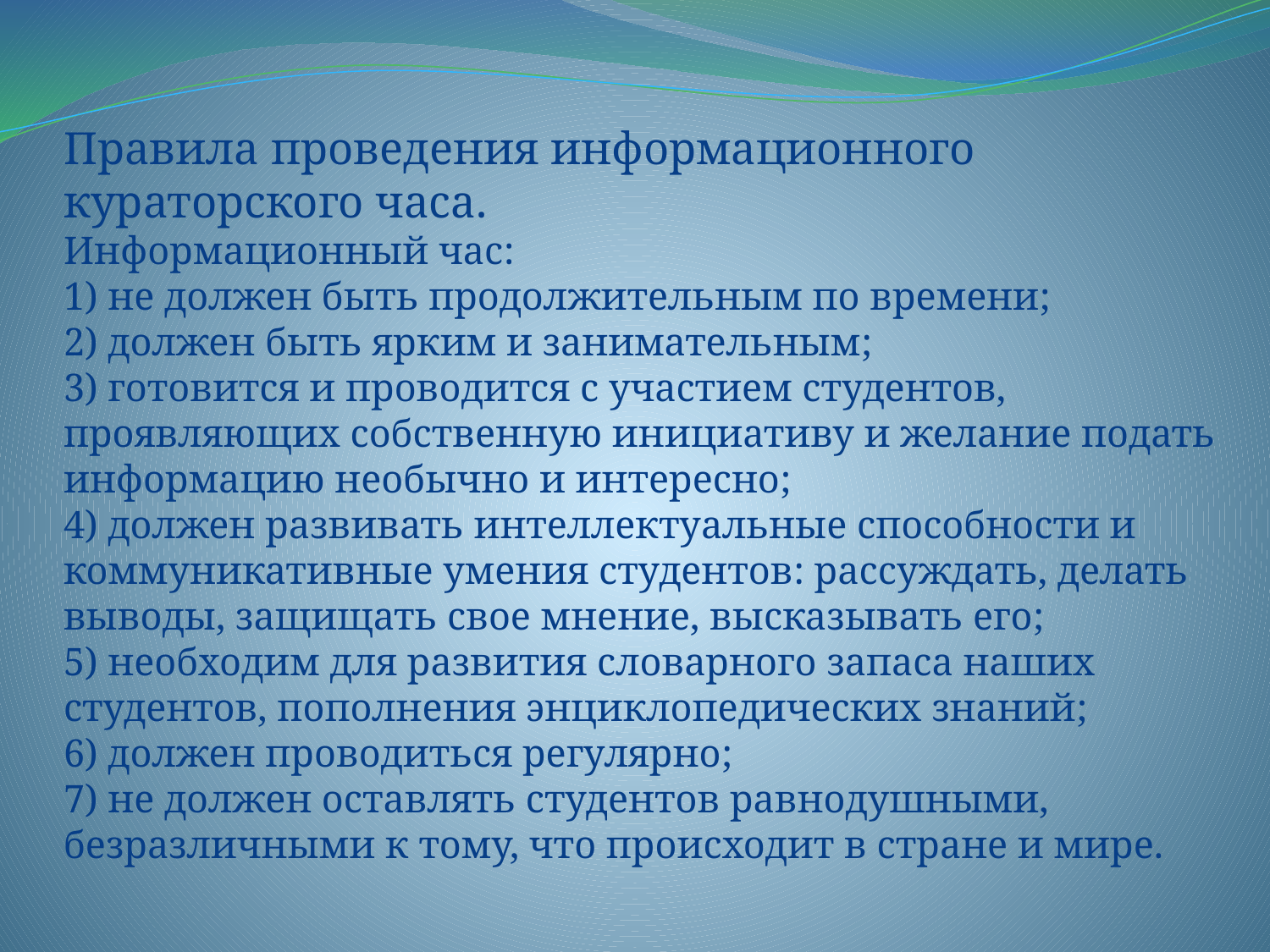

# Правила проведения информационного кураторского часа. Информационный час: 1) не должен быть продолжительным по времени; 2) должен быть ярким и занимательным; 3) готовится и проводится с участием студентов, проявляющих собственную инициативу и желание подать информацию необычно и интересно; 4) должен развивать интеллектуальные способности и коммуникативные умения студентов: рассуждать, делать выводы, защищать свое мнение, высказывать его; 5) необходим для развития словарного запаса наших студентов, пополнения энциклопедических знаний; 6) должен проводиться регулярно; 7) не должен оставлять студентов равнодушными, безразличными к тому, что происходит в стране и мире.